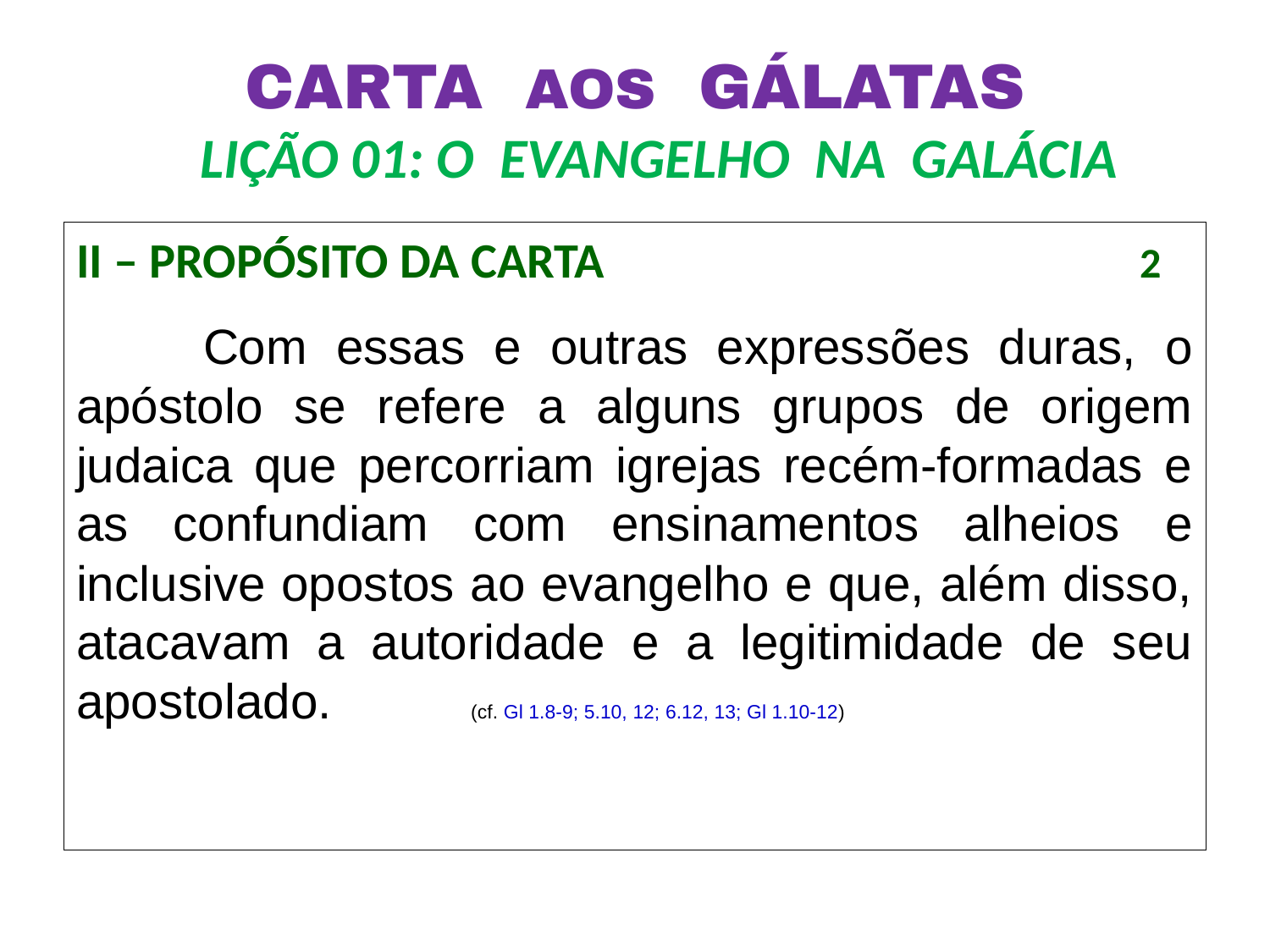

# CARTA  AOS  GÁLATAS LIÇÃO 01: O  EVANGELHO  NA  GALÁCIA
II – PROPÓSITO DA CARTA				     2

	Com essas e outras expressões duras, o apóstolo se refere a alguns grupos de origem judaica que percorriam igrejas recém-formadas e as confundiam com ensinamentos alheios e inclusive opostos ao evangelho e que, além disso, atacavam a autoridade e a legitimidade de seu apostolado.	 (cf. Gl 1.8-9; 5.10, 12; 6.12, 13; Gl 1.10-12)